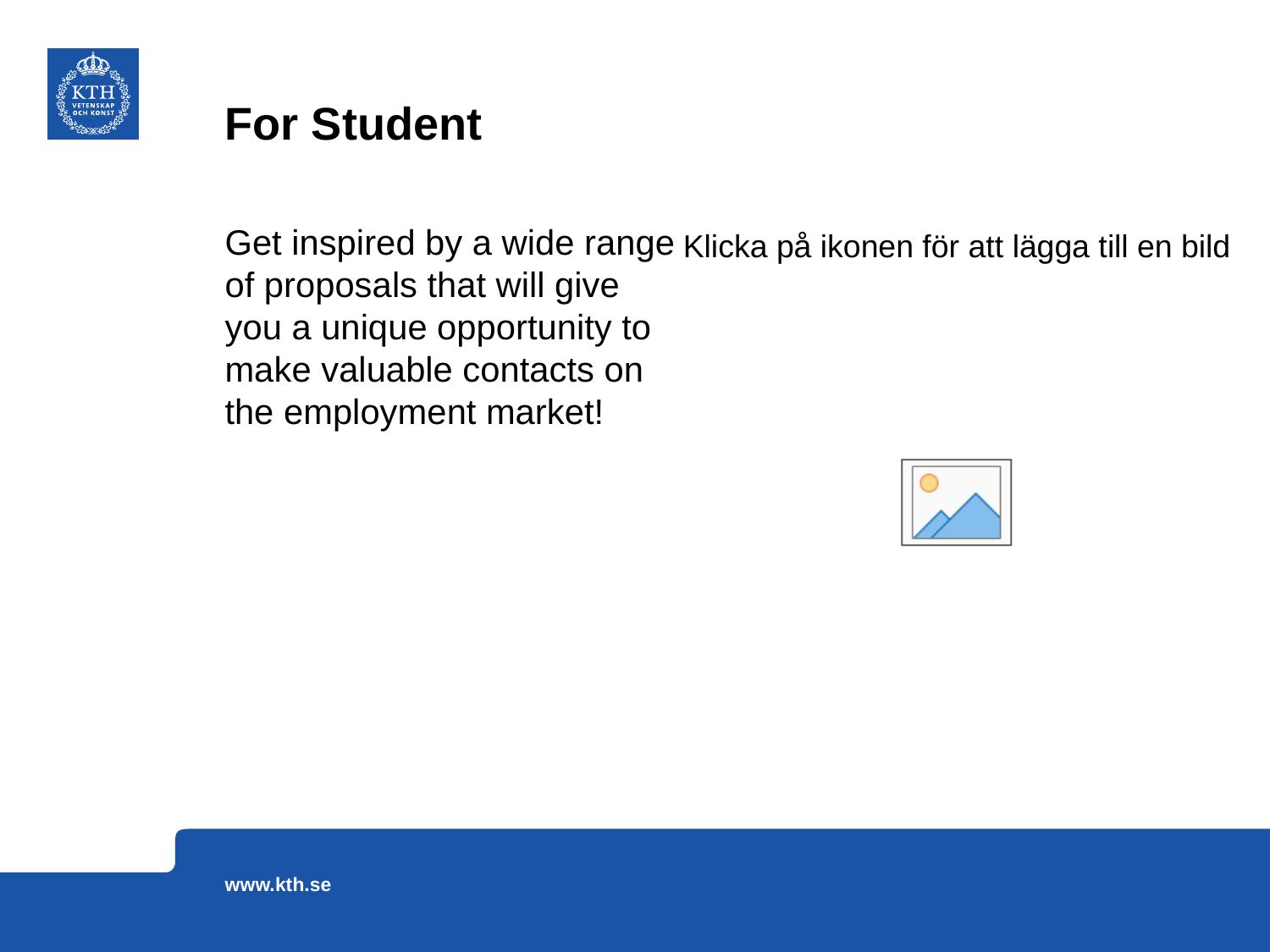

# For Student
Get inspired by a wide range of proposals that will give you a unique opportunity to make valuable contacts on the employment market!

www.kth.se